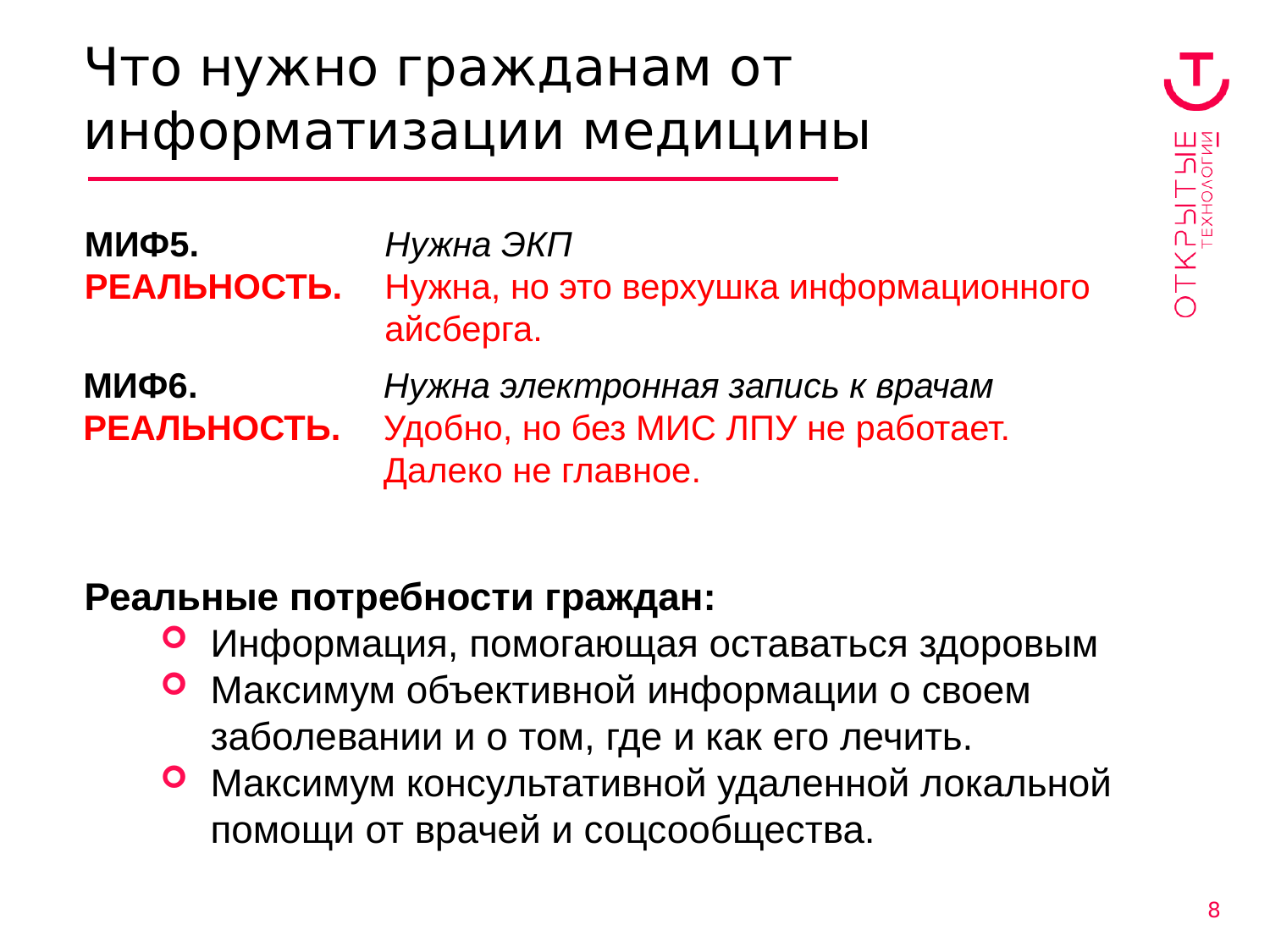

Что нужно гражданам от информатизации медицины
МИФ5. 	Нужна ЭКП
РЕАЛЬНОСТЬ. 	Нужна, но это верхушка информационного айсберга.
МИФ6. 	Нужна электронная запись к врачам
РЕАЛЬНОСТЬ. 	Удобно, но без МИС ЛПУ не работает. Далеко не главное.
Реальные потребности граждан:
Информация, помогающая оставаться здоровым
Максимум объективной информации о своем заболевании и о том, где и как его лечить.
Максимум консультативной удаленной локальной помощи от врачей и соцсообщества.